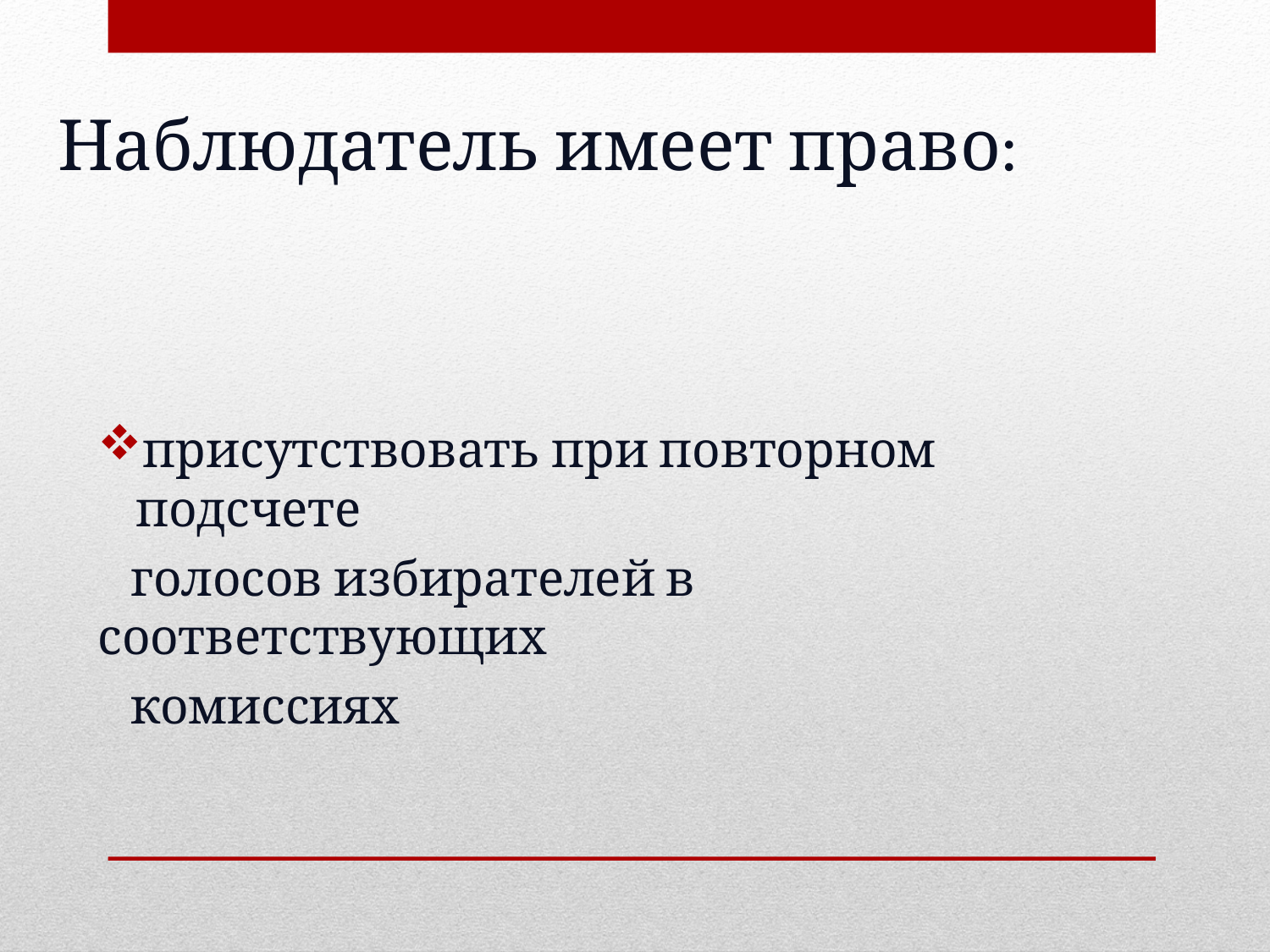

# Наблюдатель имеет право:
присутствовать при повторном подсчете
   голосов избирателей в соответствующих
   комиссиях